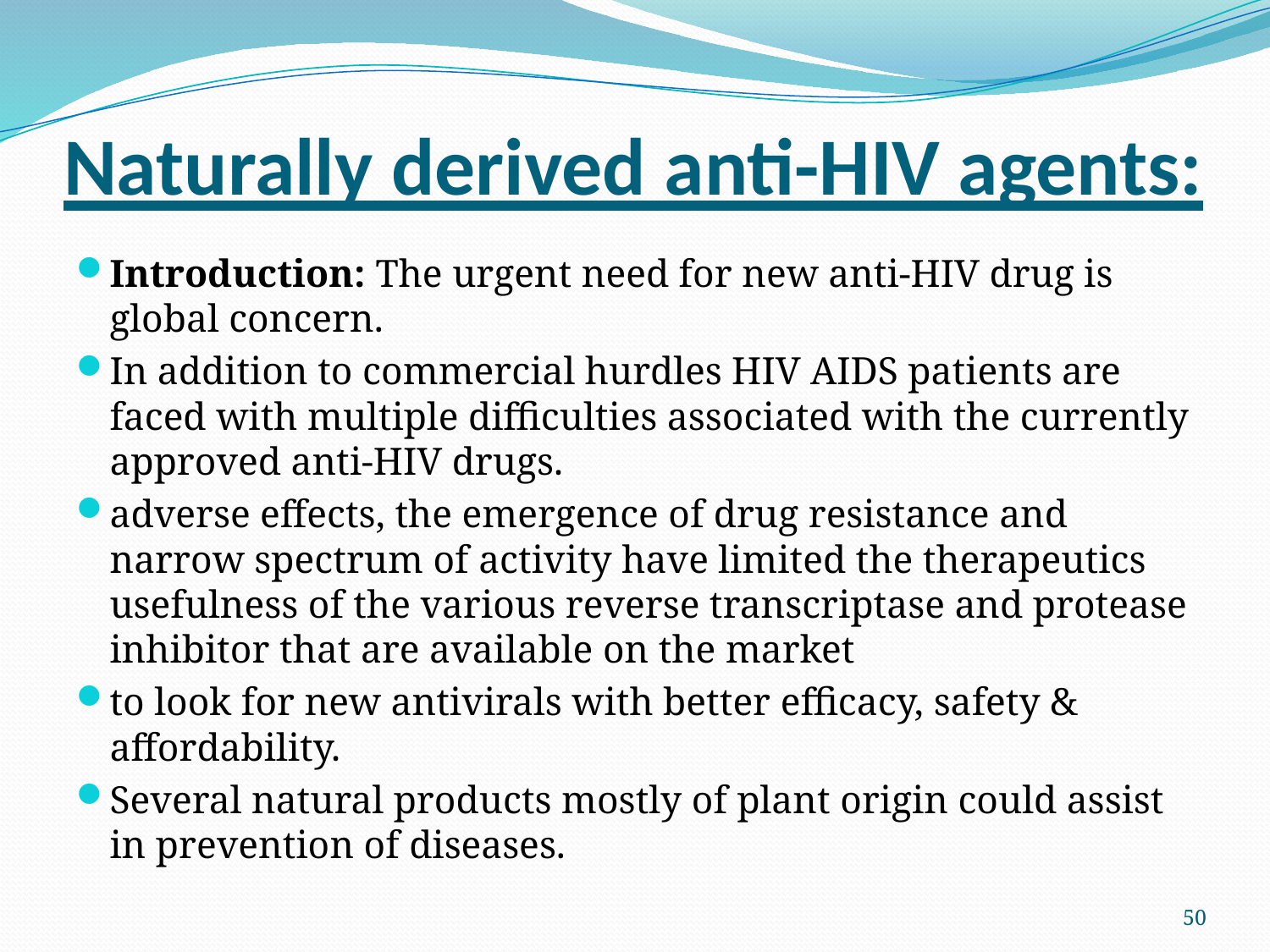

# Naturally derived anti-HIV agents:
Introduction: The urgent need for new anti-HIV drug is global concern.
In addition to commercial hurdles HIV AIDS patients are faced with multiple difficulties associated with the currently approved anti-HIV drugs.
adverse effects, the emergence of drug resistance and narrow spectrum of activity have limited the therapeutics usefulness of the various reverse transcriptase and protease inhibitor that are available on the market
to look for new antivirals with better efficacy, safety &   affordability.
Several natural products mostly of plant origin could assist in prevention of diseases.
50